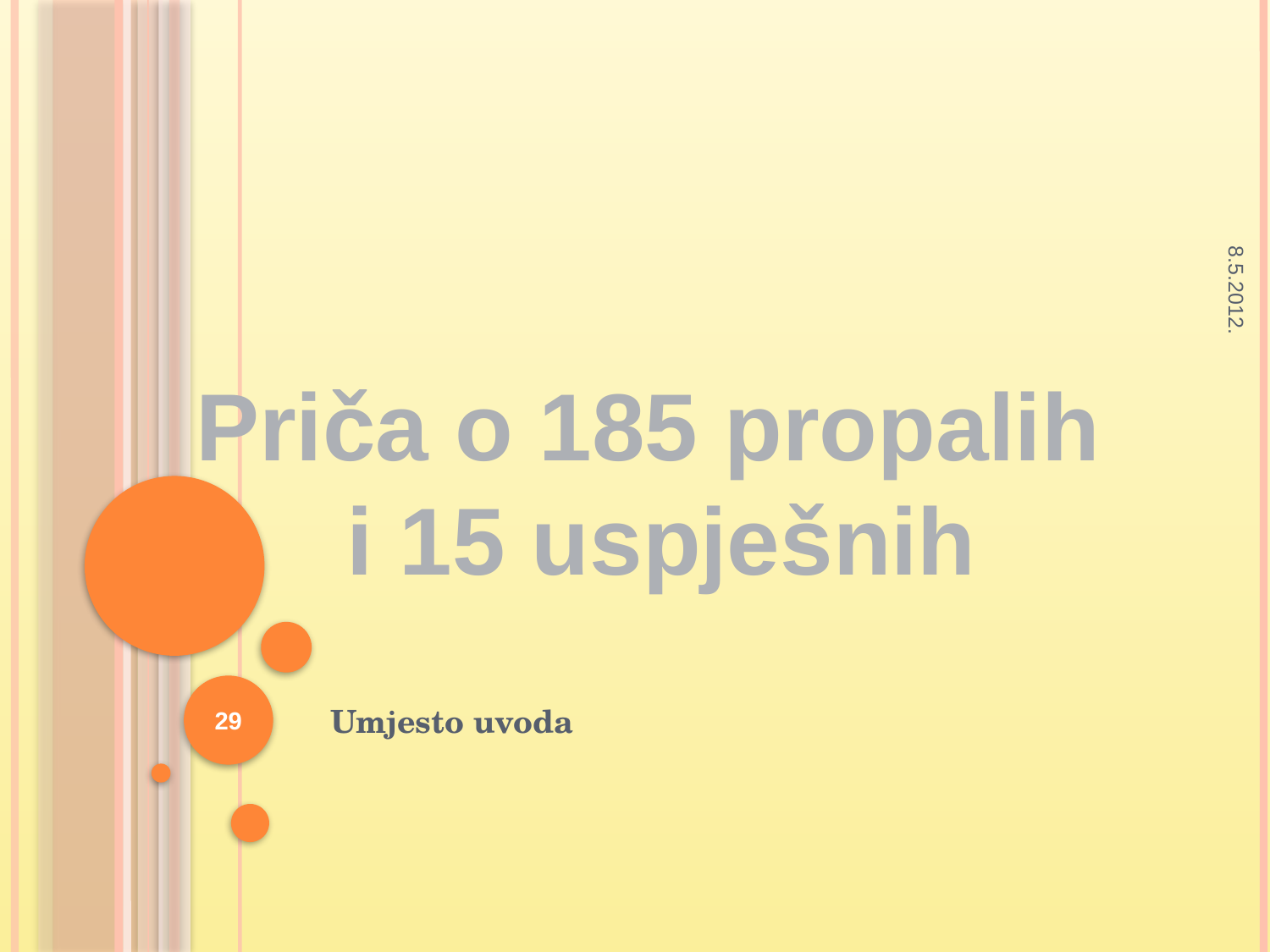

8.5.2012.
Priča o 185 propalih
i 15 uspješnih
#
29
Umjesto uvoda